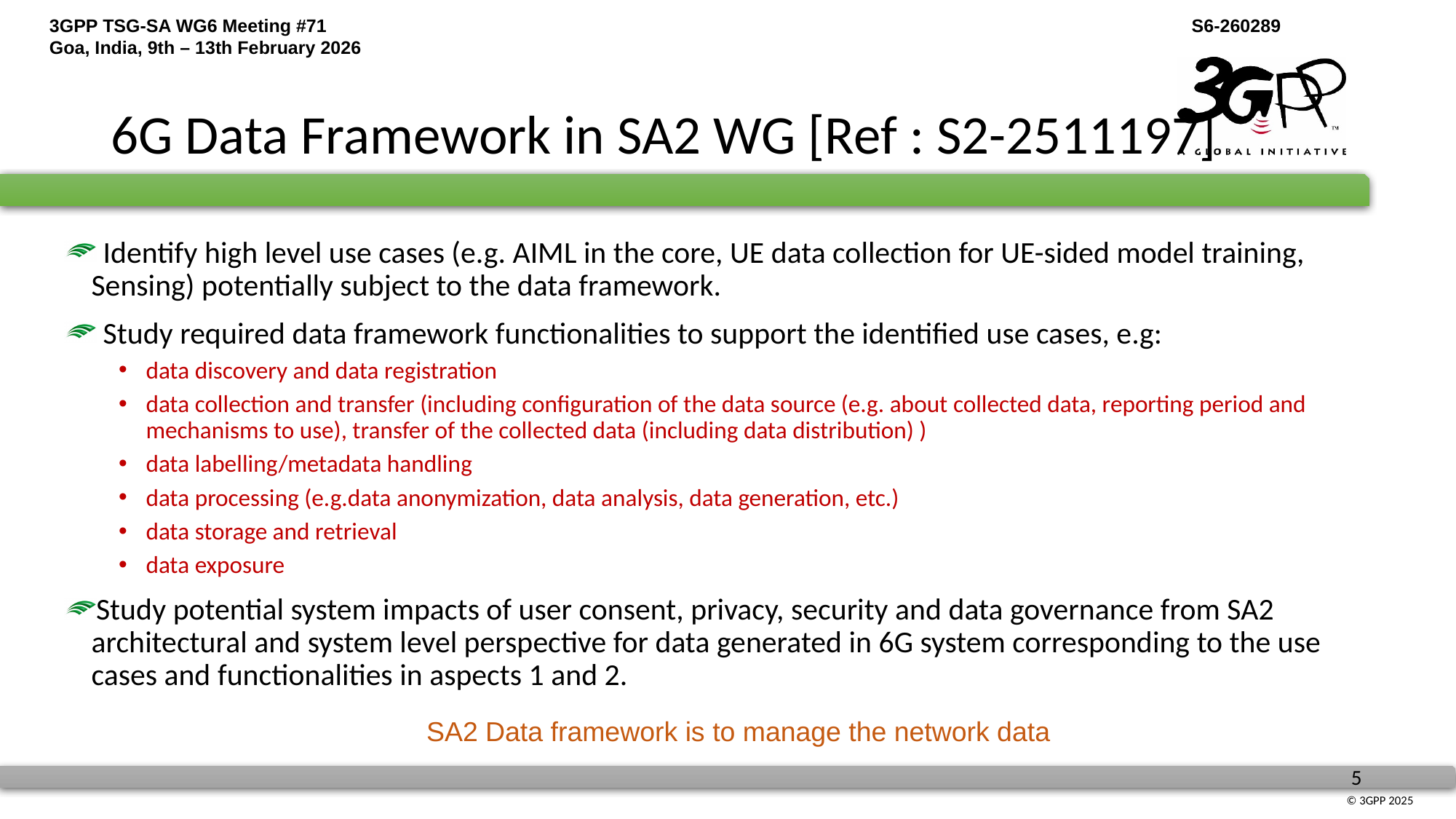

6G Data Framework in SA2 WG [Ref : S2-2511197]
 Identify high level use cases (e.g. AIML in the core, UE data collection for UE-sided model training, Sensing) potentially subject to the data framework.
 Study required data framework functionalities to support the identified use cases, e.g:
data discovery and data registration
data collection and transfer (including configuration of the data source (e.g. about collected data, reporting period and mechanisms to use), transfer of the collected data (including data distribution) )
data labelling/metadata handling
data processing (e.g.data anonymization, data analysis, data generation, etc.)
data storage and retrieval
data exposure
Study potential system impacts of user consent, privacy, security and data governance from SA2 architectural and system level perspective for data generated in 6G system corresponding to the use cases and functionalities in aspects 1 and 2.

SA2 Data framework is to manage the network data